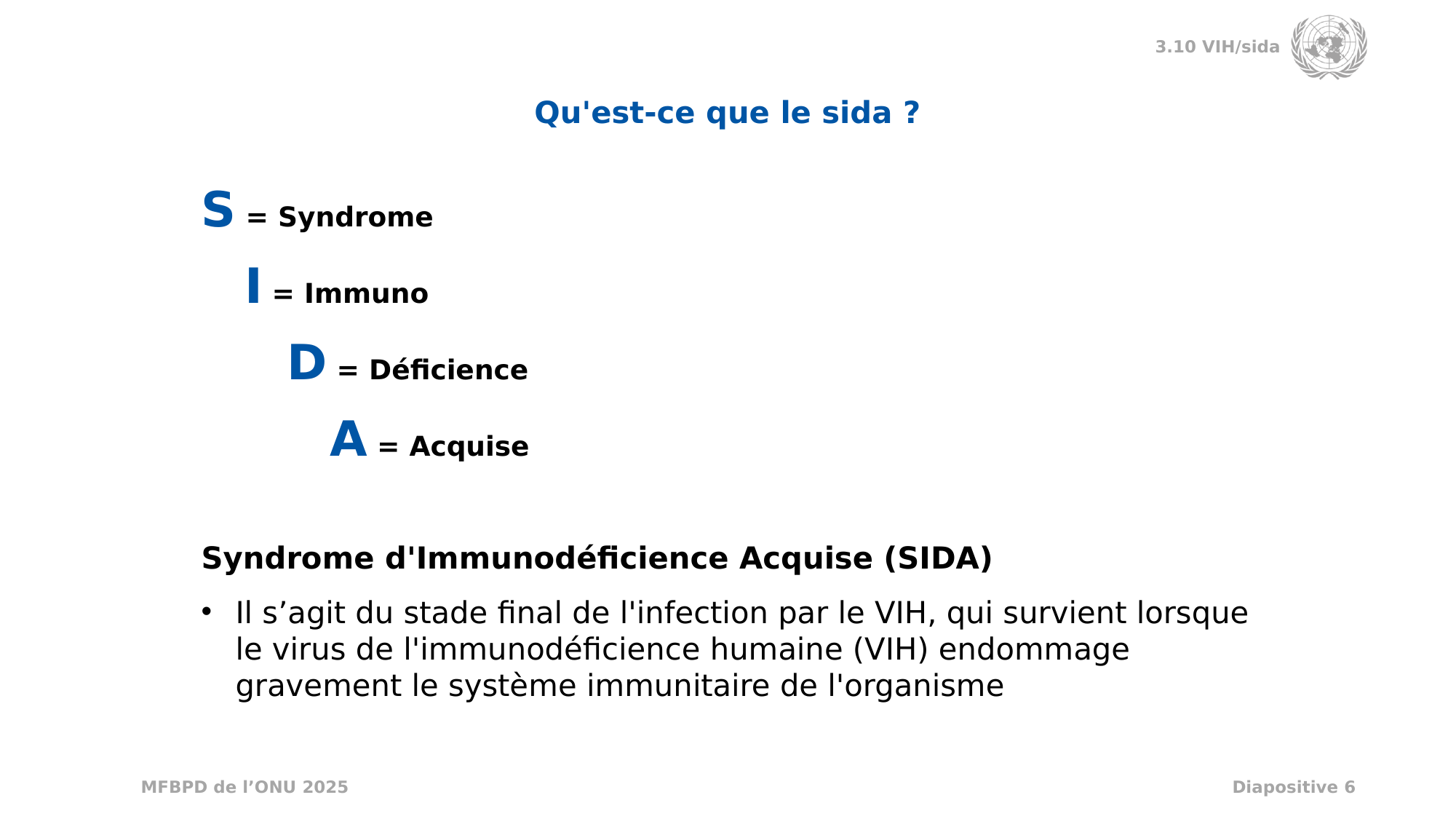

Qu'est-ce que le sida ?
S = Syndrome
I = Immuno
D = Déficience
A = Acquise

Syndrome d'Immunodéficience Acquise (SIDA)
Il s’agit du stade final de l'infection par le VIH, qui survient lorsque le virus de l'immunodéficience humaine (VIH) endommage gravement le système immunitaire de l'organisme